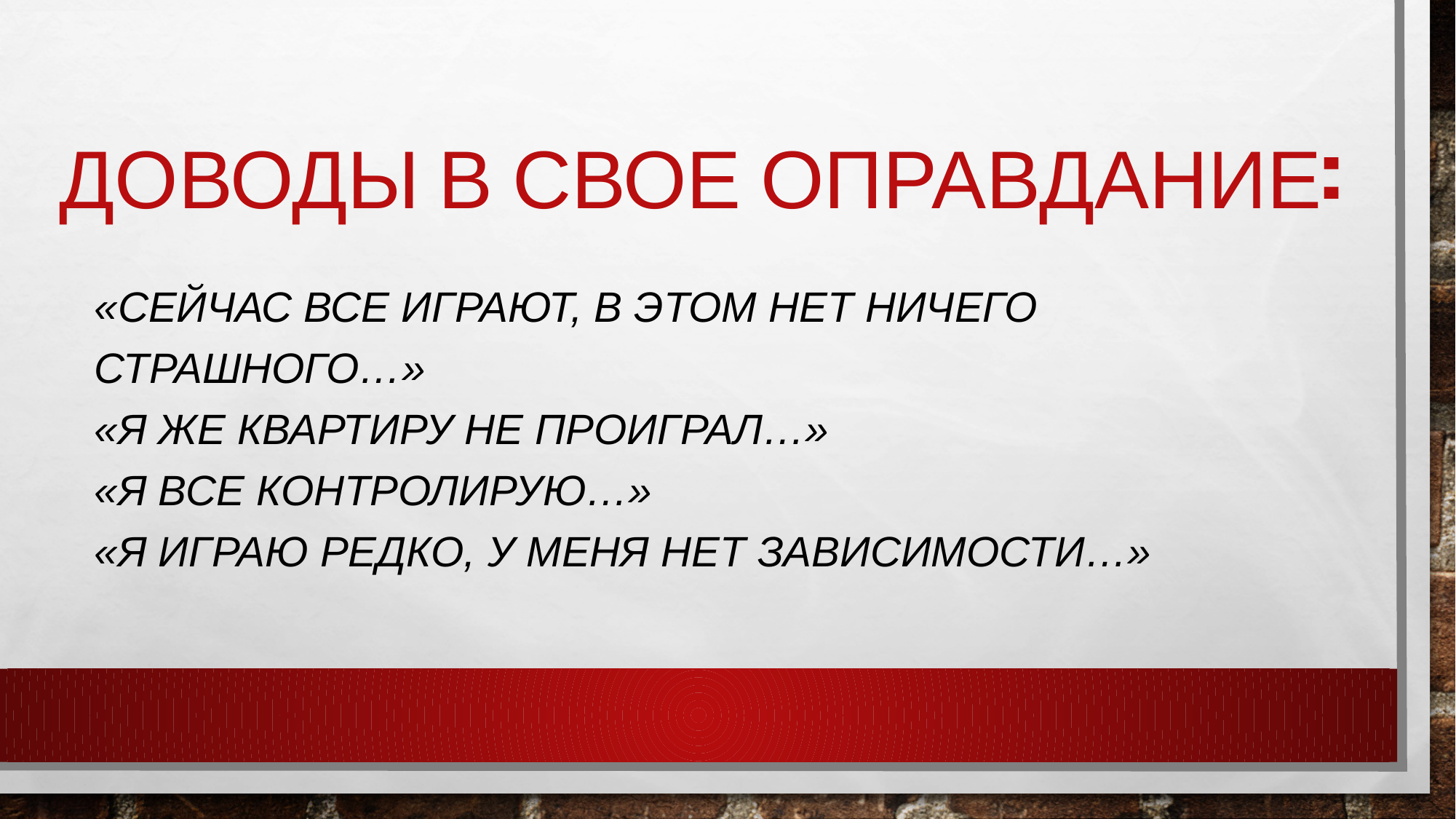

# доводы в свое оправдание:
«Сейчас все играют, в этом нет ничего страшного…»
«Я же квартиру не проиграл…»
«Я все контролирую…»
«Я играю редко, у меня нет зависимости…»